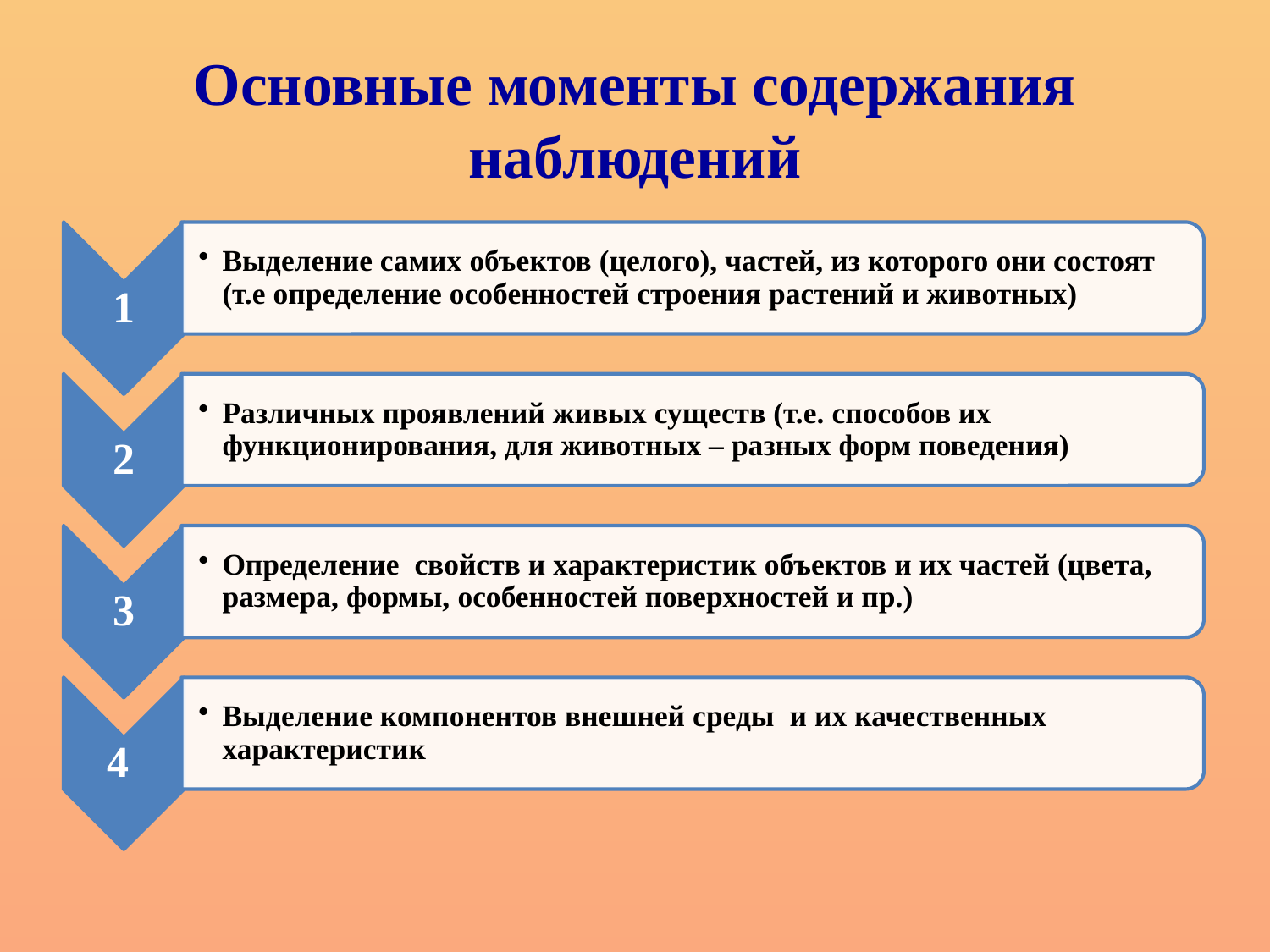

# Основные моменты содержания наблюдений
1
Выделение самих объектов (целого), частей, из которого они состоят (т.е определение особенностей строения растений и животных)
2
Различных проявлений живых существ (т.е. способов их функционирования, для животных – разных форм поведения)
3
Определение  свойств и характеристик объектов и их частей (цвета, размера, формы, особенностей поверхностей и пр.)
4
Выделение компонентов внешней среды  и их качественных характеристик